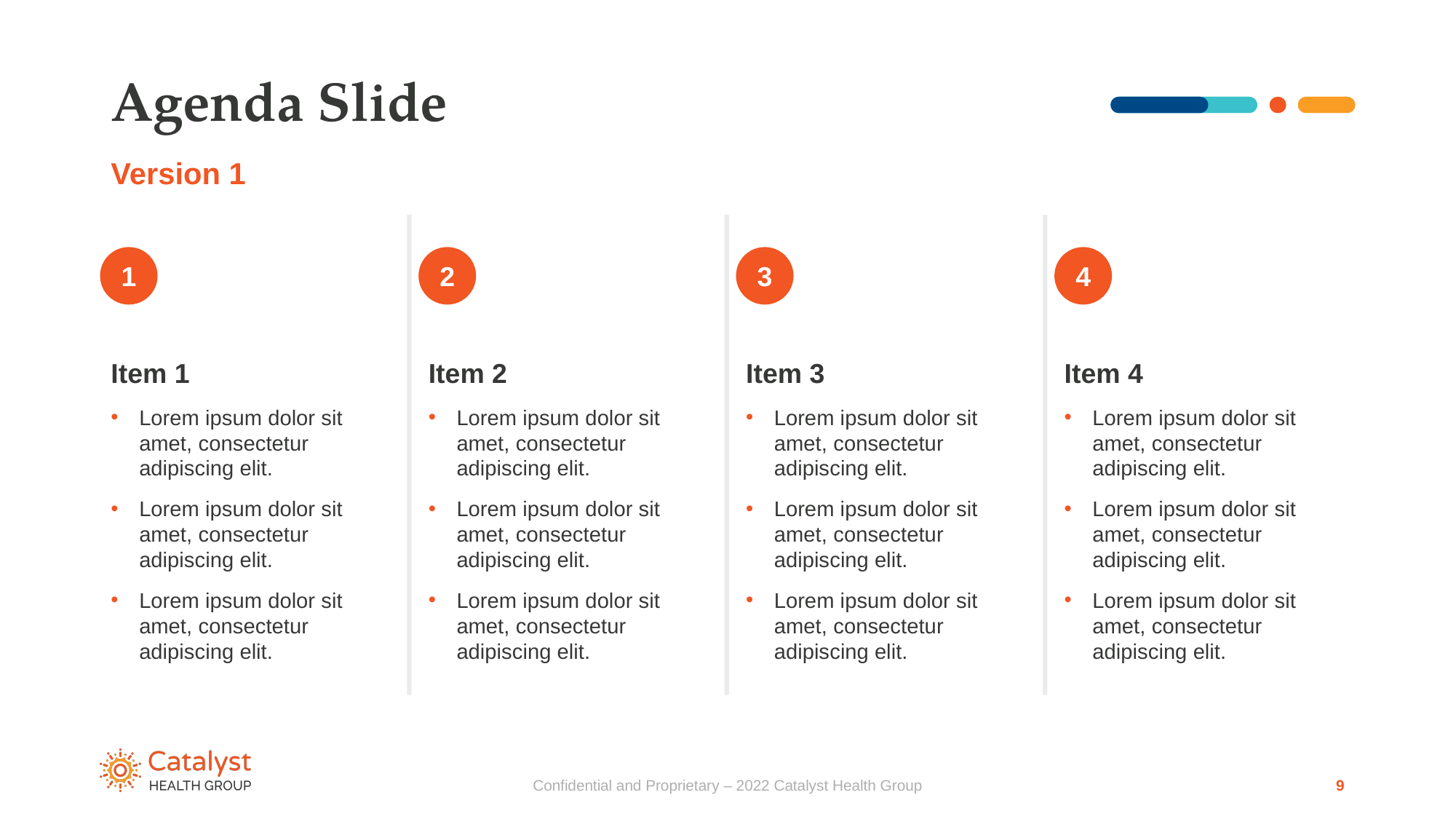

# Agenda Slide
Version 1
1
2
3
4
Item 2
Lorem ipsum dolor sit amet, consectetur adipiscing elit.
Lorem ipsum dolor sit amet, consectetur adipiscing elit.
Lorem ipsum dolor sit amet, consectetur adipiscing elit.

Item 3
Lorem ipsum dolor sit amet, consectetur adipiscing elit.
Lorem ipsum dolor sit amet, consectetur adipiscing elit.
Lorem ipsum dolor sit amet, consectetur adipiscing elit.

Item 1
Lorem ipsum dolor sit amet, consectetur adipiscing elit.
Lorem ipsum dolor sit amet, consectetur adipiscing elit.
Lorem ipsum dolor sit amet, consectetur adipiscing elit.

Item 4
Lorem ipsum dolor sit amet, consectetur adipiscing elit.
Lorem ipsum dolor sit amet, consectetur adipiscing elit.
Lorem ipsum dolor sit amet, consectetur adipiscing elit.

9